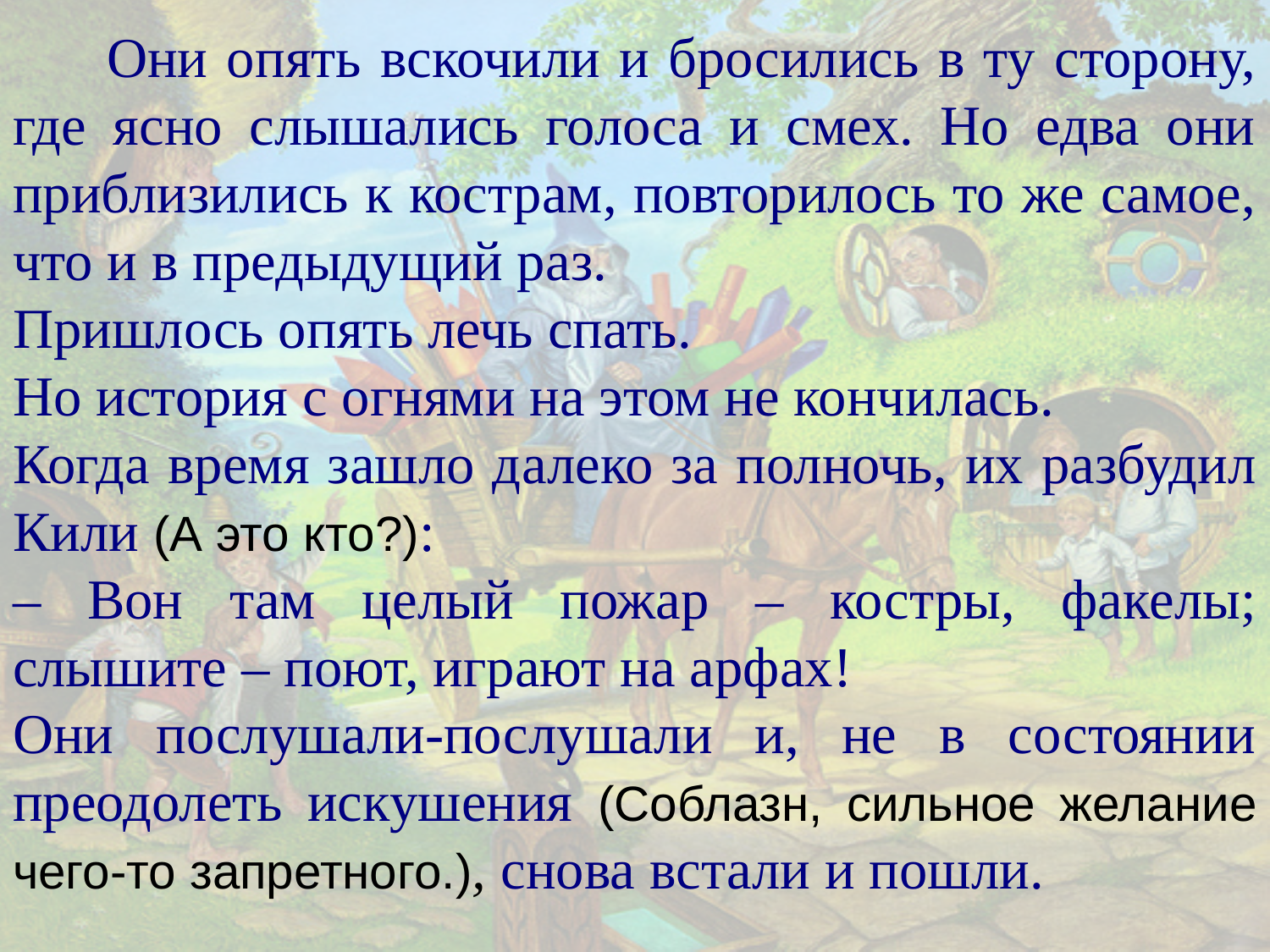

Они опять вскочили и бросились в ту сторону, где ясно слышались голоса и смех. Но едва они приблизились к кострам, повторилось то же самое, что и в предыдущий раз.
Пришлось опять лечь спать.
Но история с огнями на этом не кончилась.
Когда время зашло далеко за полночь, их разбудил Кили (А это кто?):
– Вон там целый пожар – костры, факелы; слышите – поют, играют на арфах!
Они послушали-послушали и, не в состоянии преодолеть искушения (Соблазн, сильное желание чего-то запретного.), снова встали и пошли.